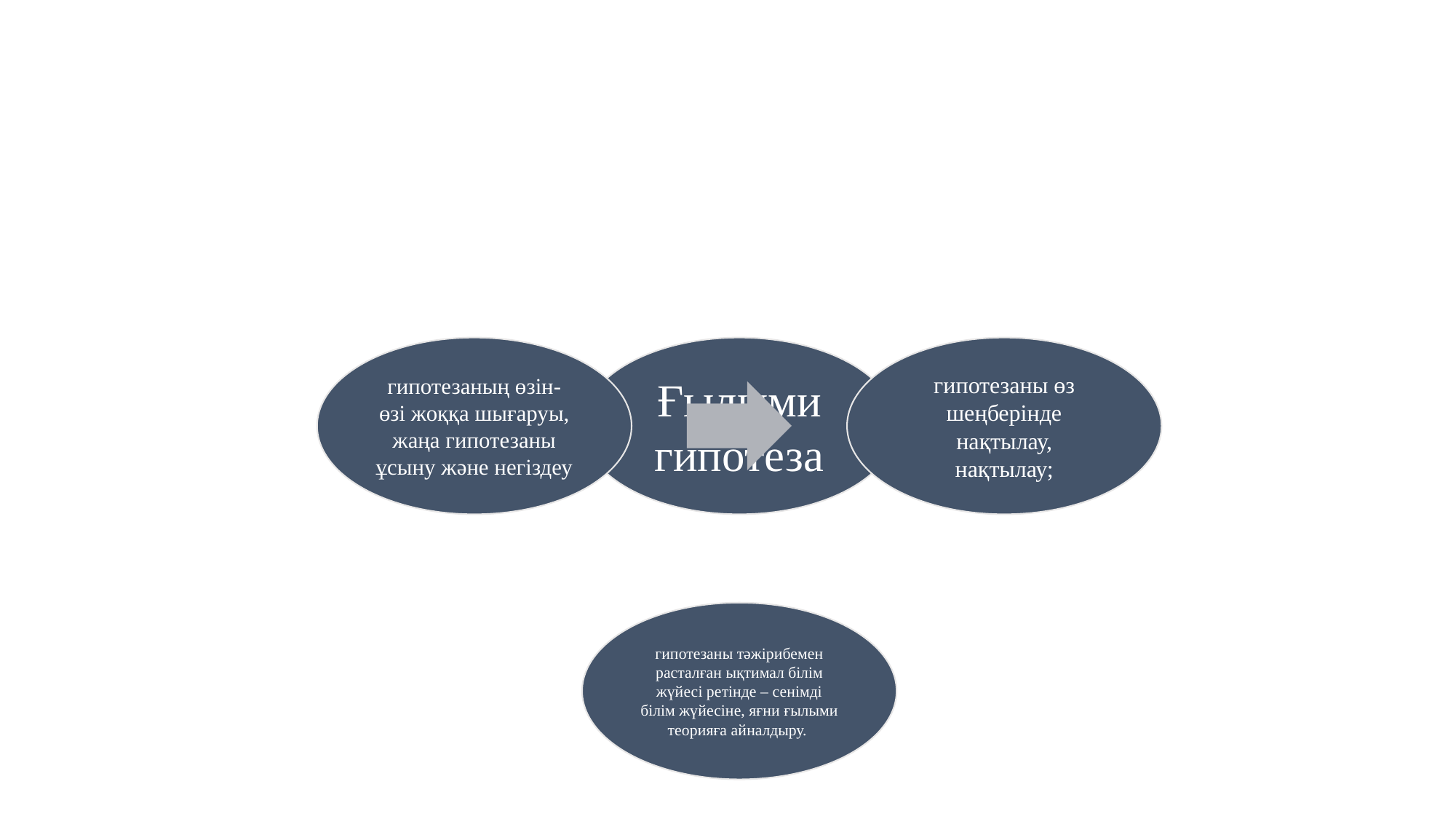

Ғылыми гипотеза
гипотезаны өз шеңберінде нақтылау, нақтылау;
гипотезаны тәжірибемен расталған ықтимал білім жүйесі ретінде – сенімді білім жүйесіне, яғни ғылыми теорияға айналдыру.
гипотезаның өзін-өзі жоққа шығаруы, жаңа гипотезаны ұсыну және негіздеу